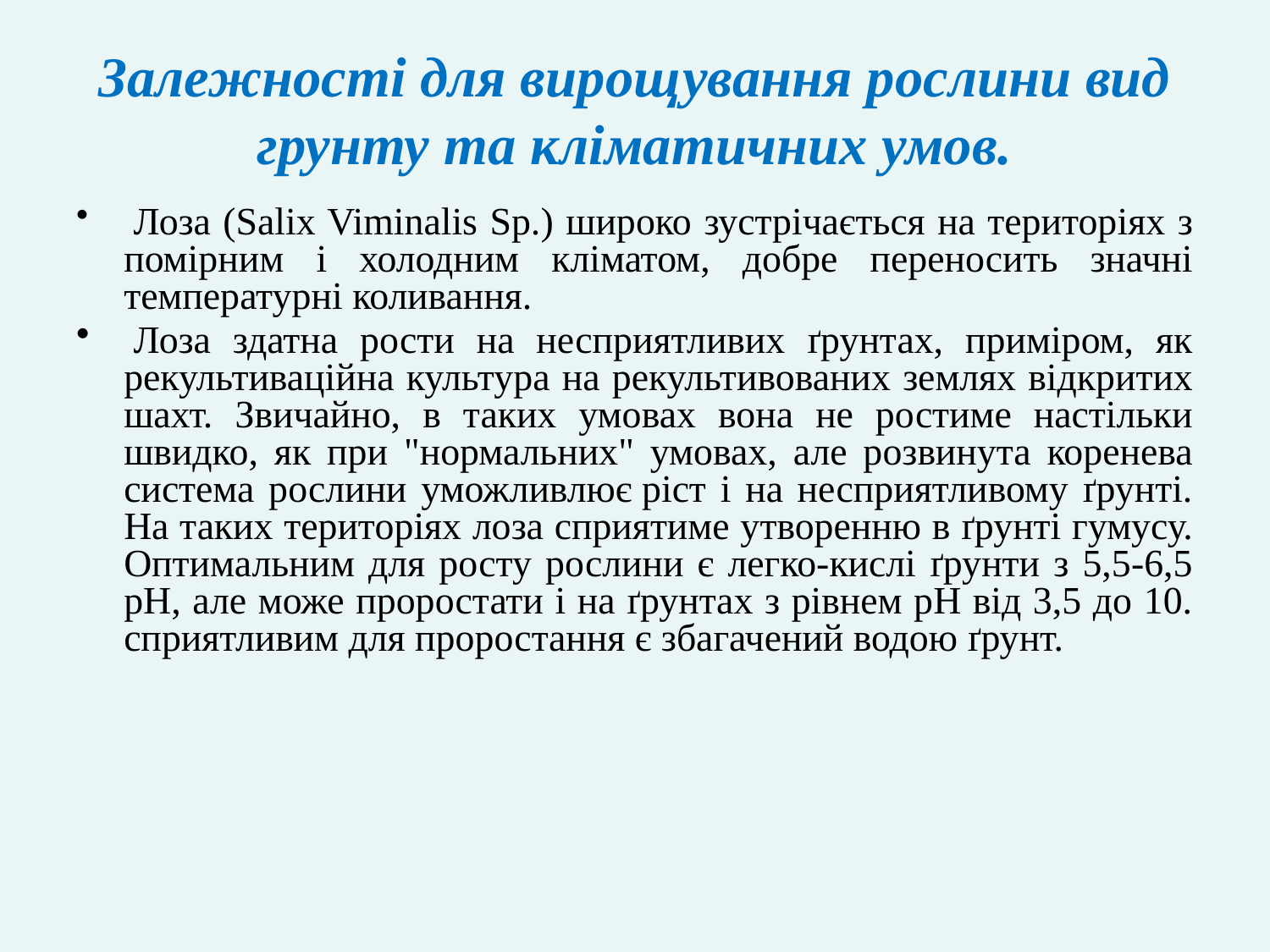

# Залежності для вирощування рослини вид грунту та кліматичних умов.
 Лоза (Salix Viminalis Sp.) широко зустрічається на територіях з помірним і холодним кліматом, добре переносить значні температурні коливання.
 Лоза здатна рости на несприятливих ґрунтах, приміром, як рекультиваційна культура на рекультивованих землях відкритих шахт. Звичайно, в таких умовах вона не ростиме настільки швидко, як при "нормальних" умовах, але розвинута коренева система рослини уможливлює ріст і на несприятливому ґрунті. На таких територіях лоза сприятиме утворенню в ґрунті гумусу. Оптимальним для росту рослини є легко-кислі ґрунти з 5,5-6,5 рН, але може проростати і на ґрунтах з рівнем рН від 3,5 до 10. сприятливим для проростання є збагачений водою ґрунт.